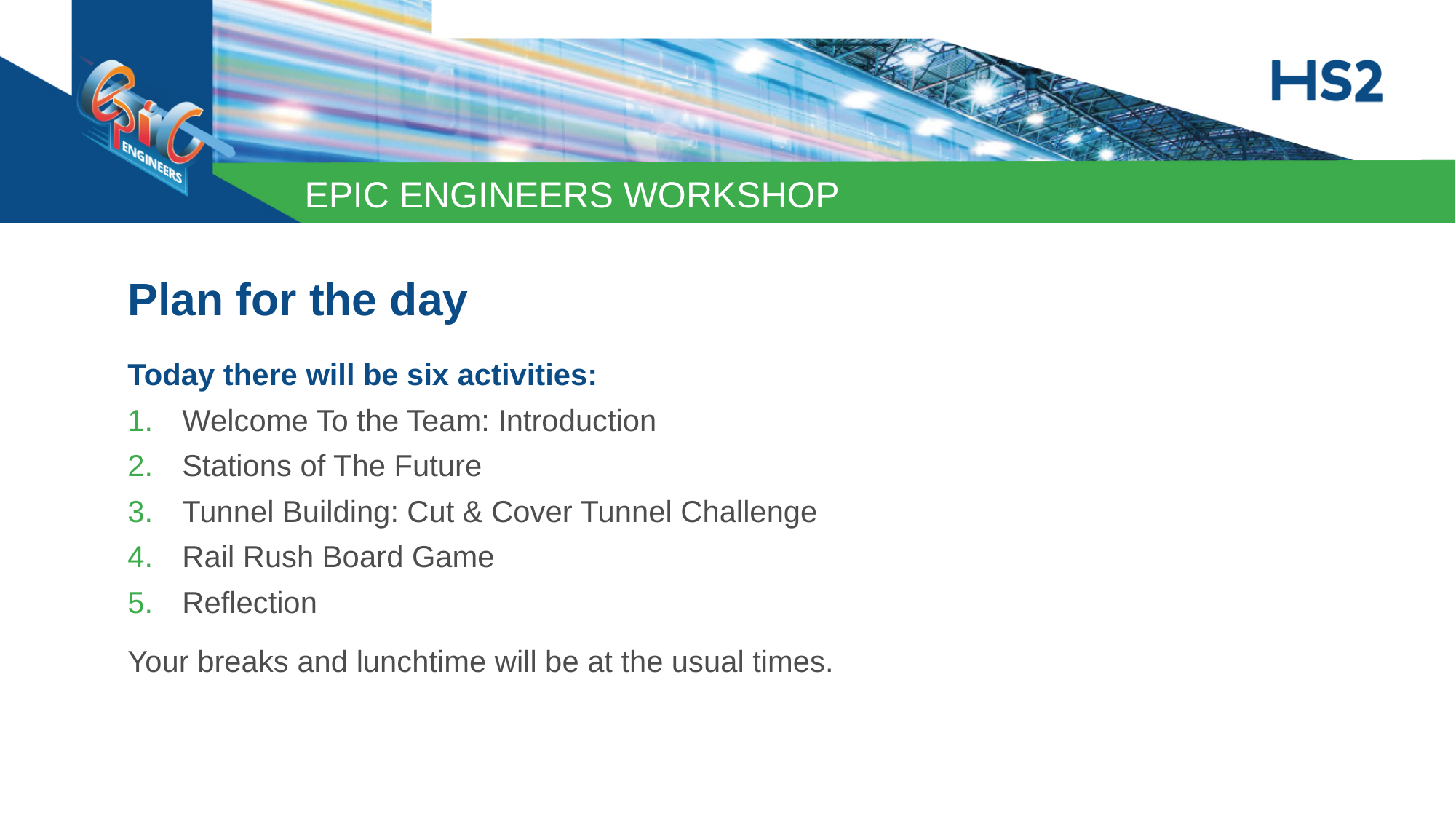

Plan for the day
Today there will be six activities:
Welcome To the Team: Introduction
Stations of The Future
Tunnel Building: Cut & Cover Tunnel Challenge
Rail Rush Board Game
Reflection
Your breaks and lunchtime will be at the usual times.